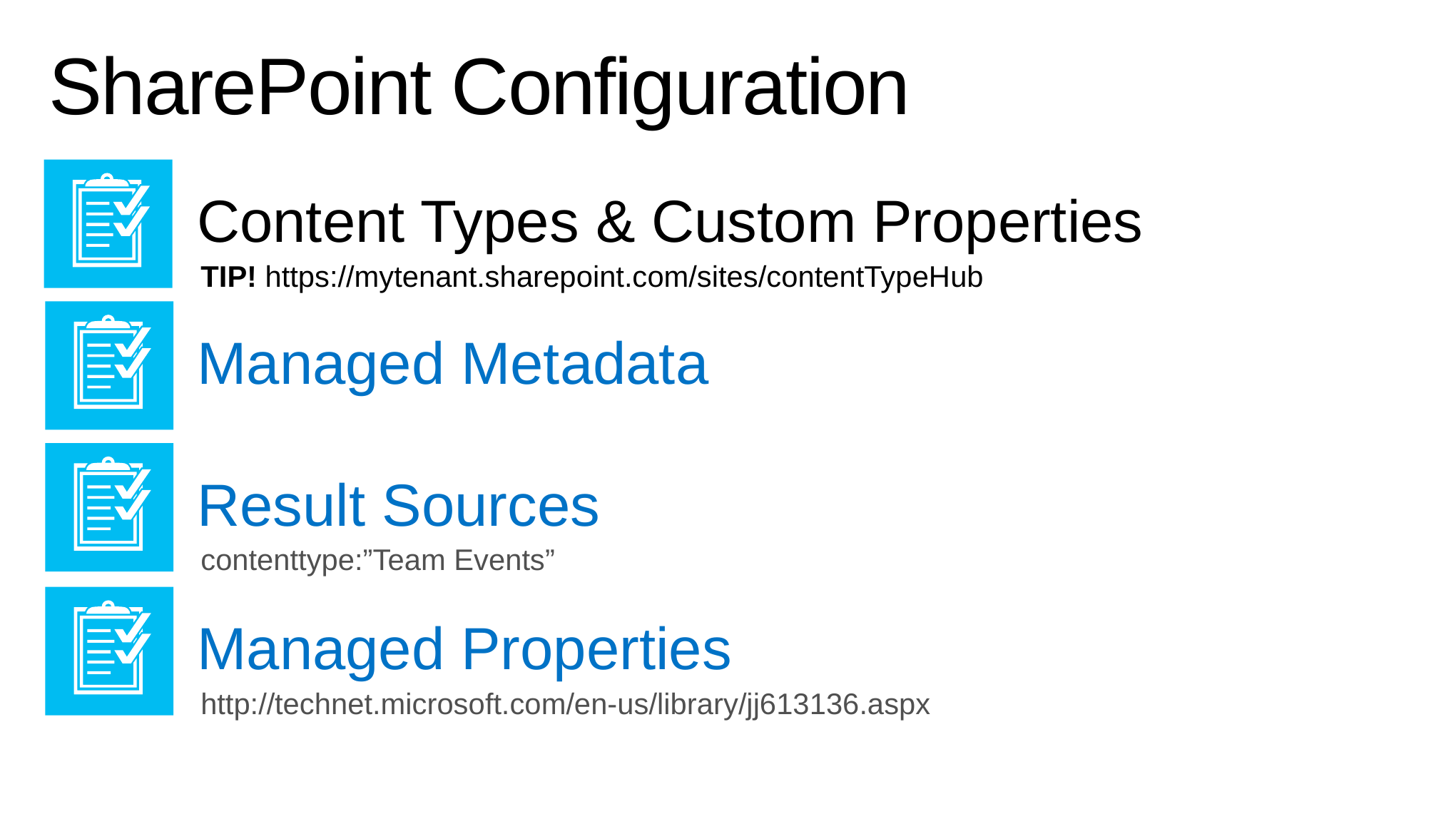

# SharePoint Configuration

Content Types & Custom Properties
TIP! https://mytenant.sharepoint.com/sites/contentTypeHub

Managed Metadata

Result Sources
contenttype:”Team Events”

Managed Properties
http://technet.microsoft.com/en-us/library/jj613136.aspx